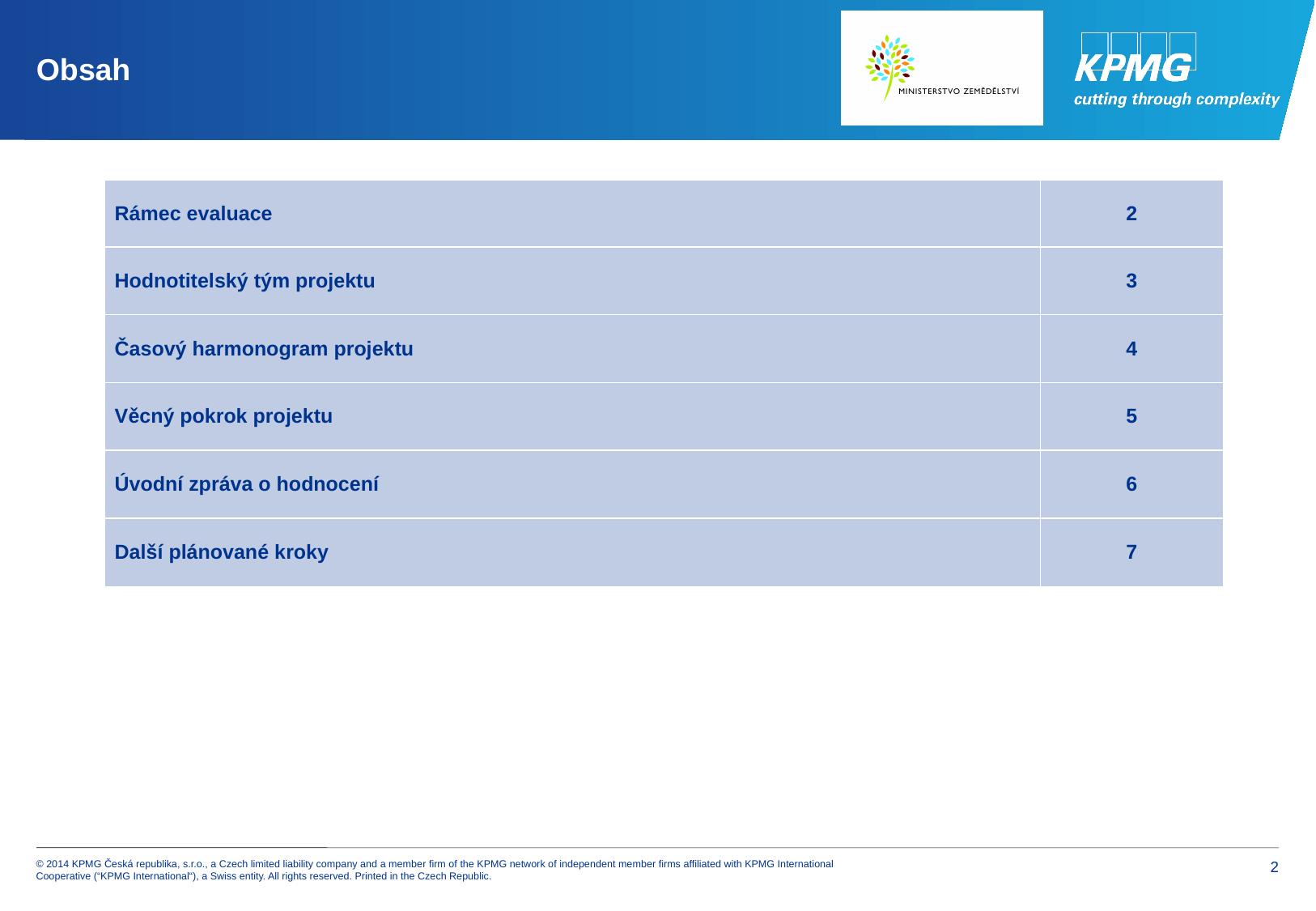

# Obsah
| Rámec evaluace | 2 |
| --- | --- |
| Hodnotitelský tým projektu | 3 |
| Časový harmonogram projektu | 4 |
| Věcný pokrok projektu | 5 |
| Úvodní zpráva o hodnocení | 6 |
| Další plánované kroky | 7 |